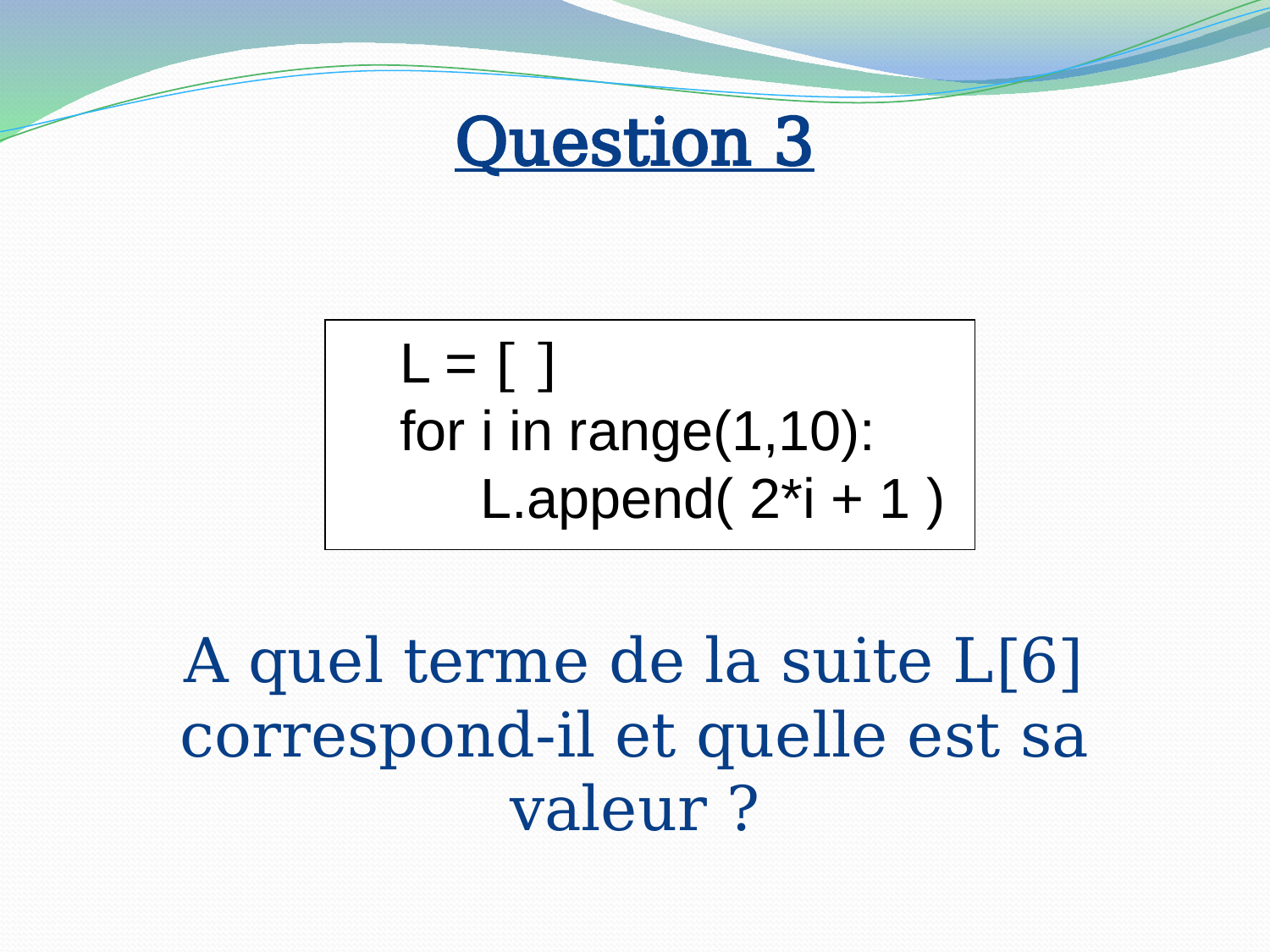

# Question 3

A quel terme de la suite L[6] correspond-il et quelle est sa valeur ?

L = [ ]
for i in range(1,10):
	 L.append( 2*i + 1 )